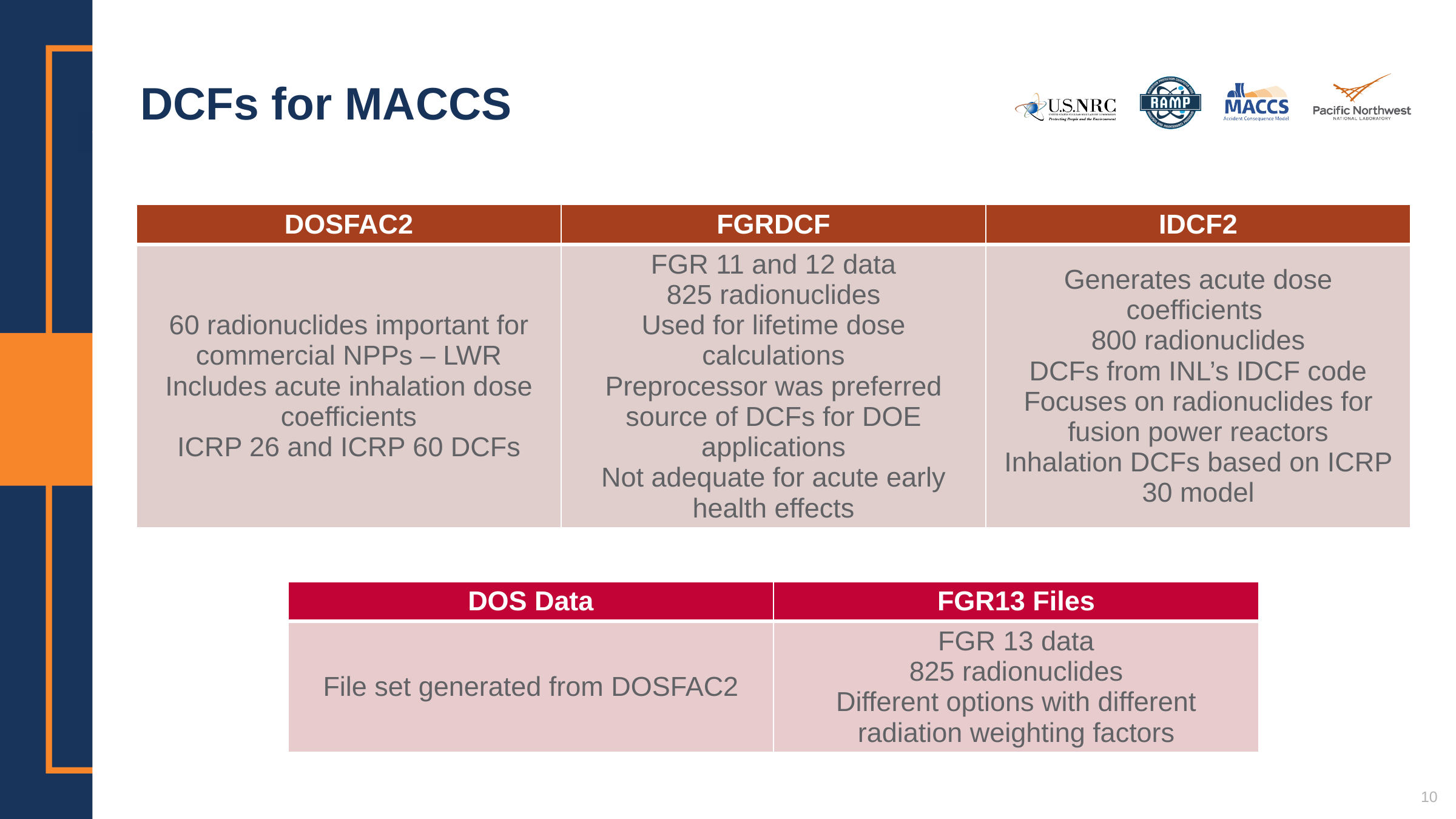

# DCFs for MACCS
| DOSFAC2 | FGRDCF | IDCF2 |
| --- | --- | --- |
| 60 radionuclides important for commercial NPPs – LWR Includes acute inhalation dose coefficients ICRP 26 and ICRP 60 DCFs | FGR 11 and 12 data 825 radionuclides Used for lifetime dose calculations Preprocessor was preferred source of DCFs for DOE applications Not adequate for acute early health effects | Generates acute dose coefficients 800 radionuclides DCFs from INL’s IDCF code Focuses on radionuclides for fusion power reactors Inhalation DCFs based on ICRP 30 model |
| DOS Data | FGR13 Files |
| --- | --- |
| File set generated from DOSFAC2 | FGR 13 data 825 radionuclides Different options with different radiation weighting factors |
10